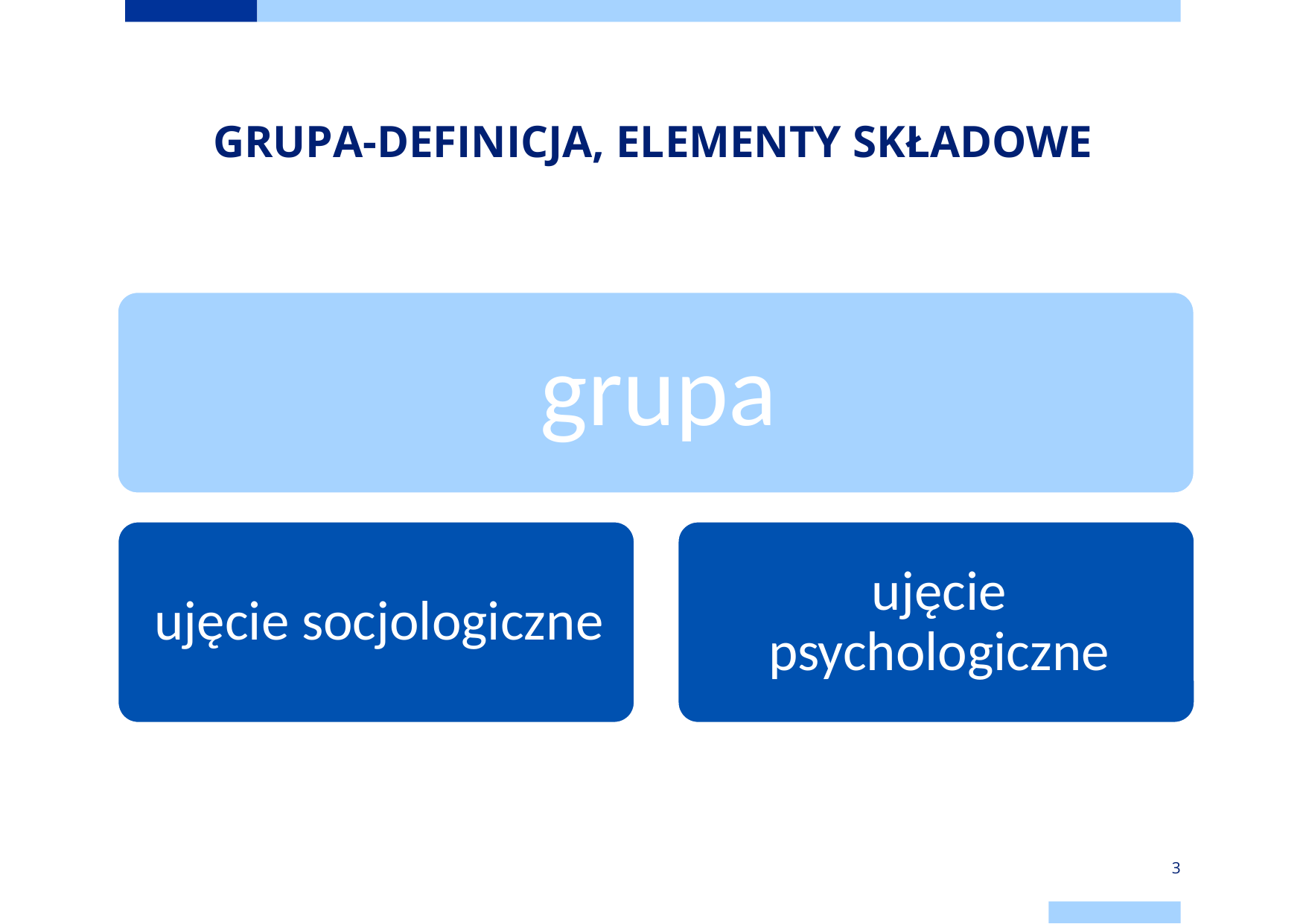

# GRUPA-DEFINICJA, ELEMENTY SKŁADOWE

grupa
ujęcie socjologiczne
ujęcie psychologiczne
3